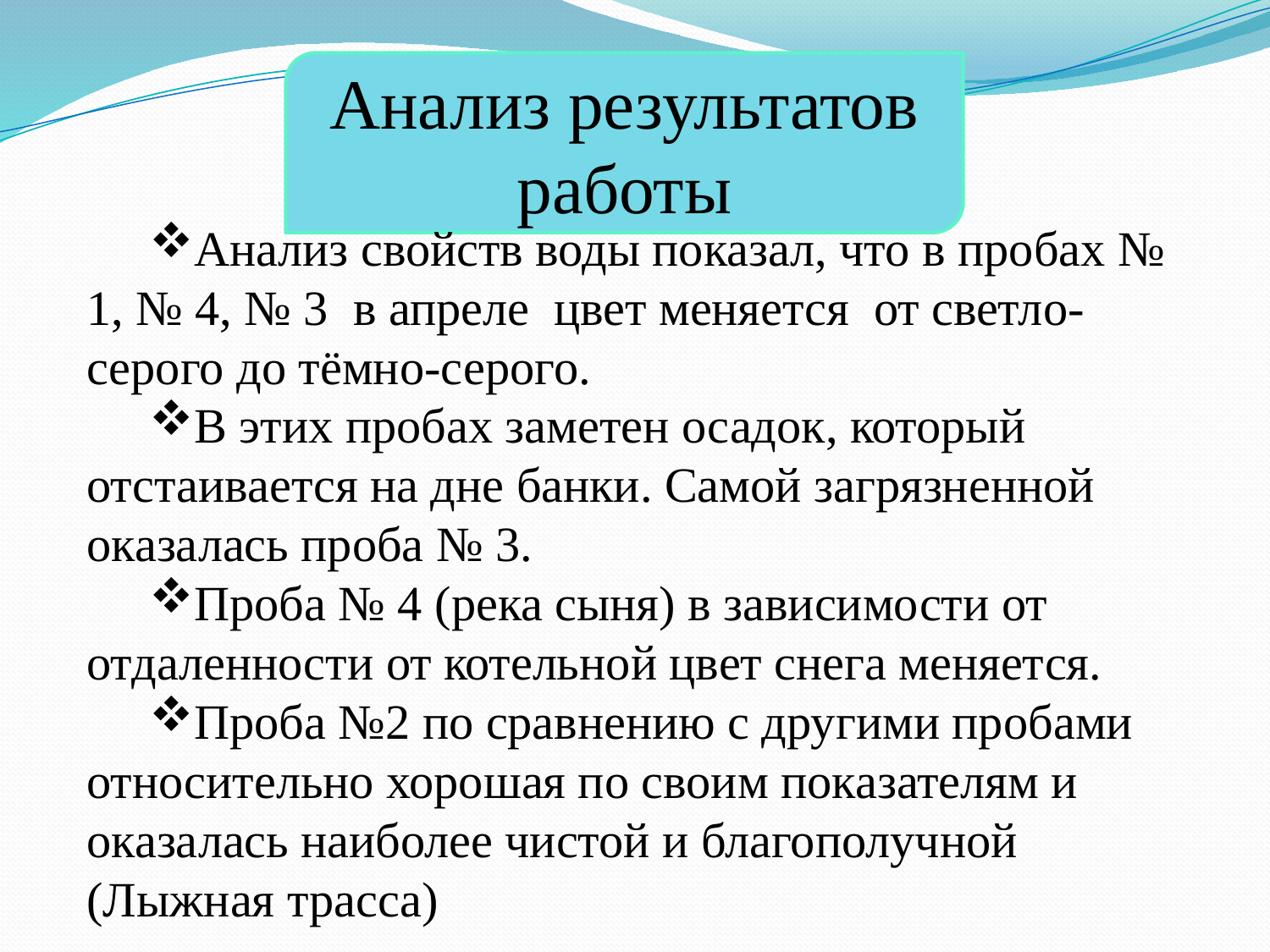

Анализ результатов работы
Анализ свойств воды показал, что в пробах № 1, № 4, № 3  в апреле  цвет меняется  от светло-серого до тёмно-серого.
В этих пробах заметен осадок, который отстаивается на дне банки. Самой загрязненной оказалась проба № 3.
Проба № 4 (река сыня) в зависимости от отдаленности от котельной цвет снега меняется.
Проба №2 по сравнению с другими пробами относительно хорошая по своим показателям и оказалась наиболее чистой и благополучной (Лыжная трасса)